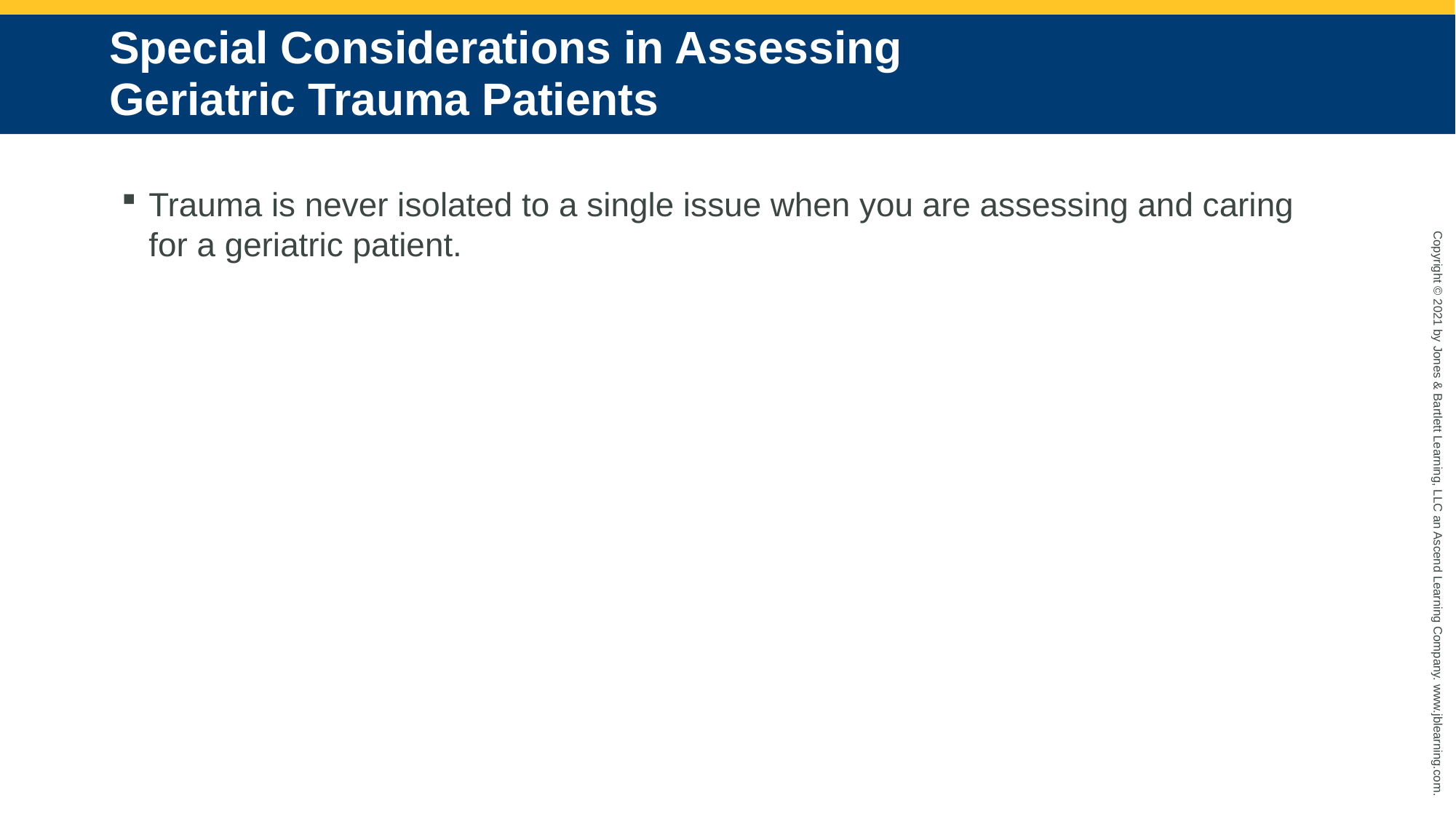

# Special Considerations in Assessing Geriatric Trauma Patients
Trauma is never isolated to a single issue when you are assessing and caring for a geriatric patient.